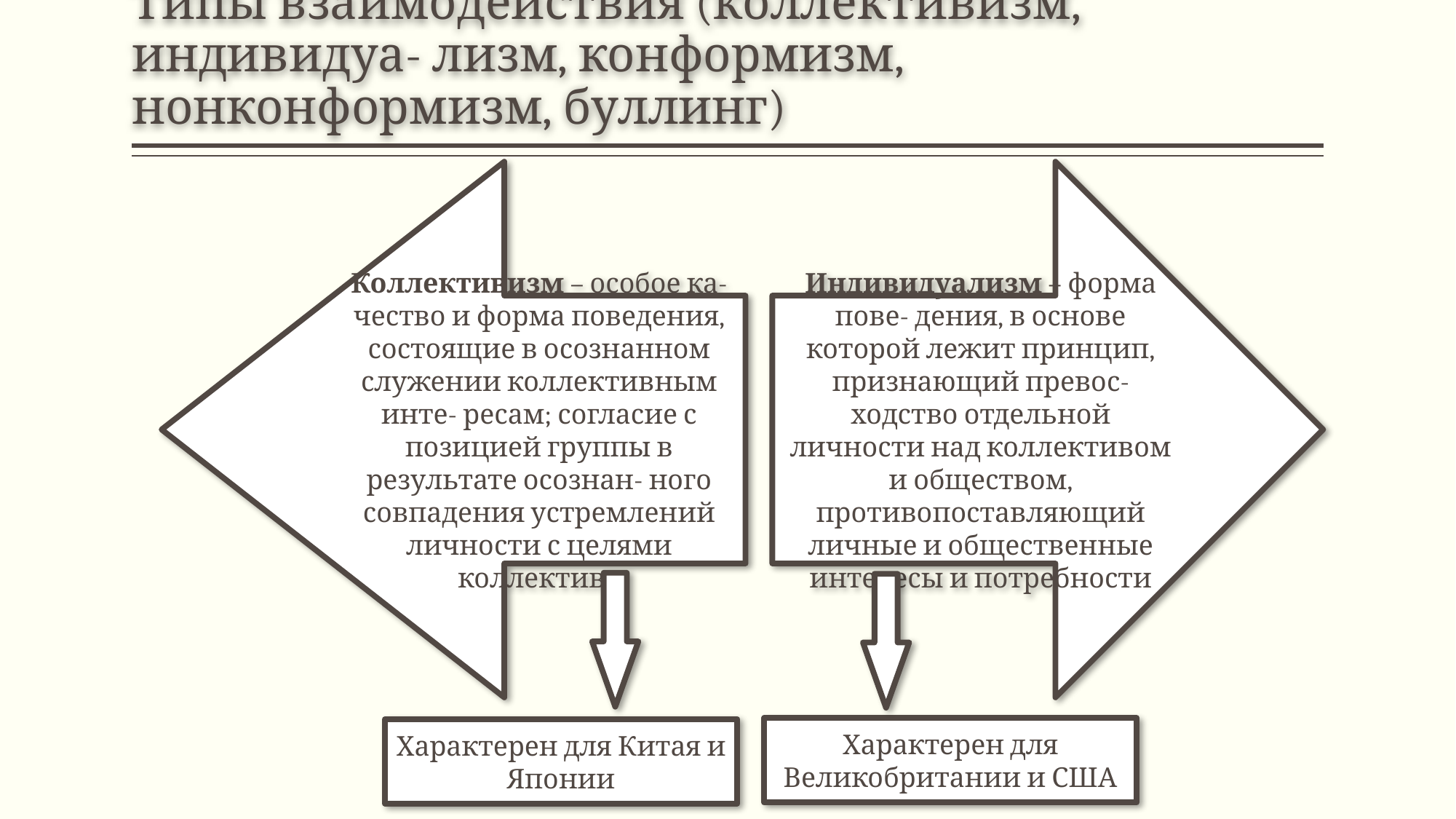

# Типы взаимодействия (коллективизм, индивидуа- лизм, конформизм, нонконформизм, буллинг)
Коллективизм – особое ка- чество и форма поведения, состоящие в осознанном служении коллективным инте- ресам; согласие с позицией группы в результате осознан- ного совпадения устремлений личности с целями коллектива
Индивидуализм – форма пове- дения, в основе которой лежит принцип, признающий превос- ходство отдельной личности над коллективом и обществом, противопоставляющий личные и общественные интересы и потребности

Характерен для Великобритании и США
Характерен для Китая и Японии